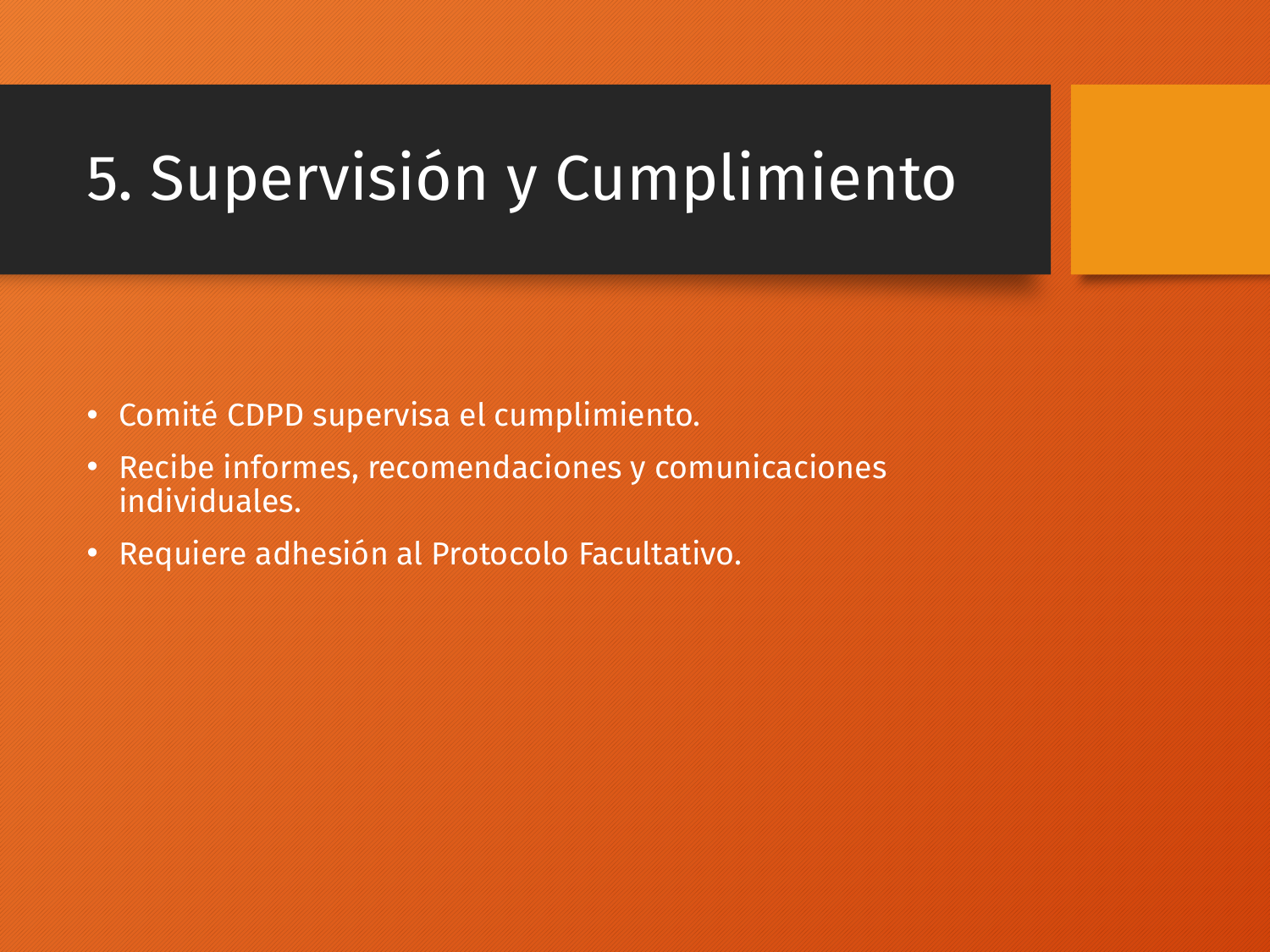

# 5. Supervisión y Cumplimiento

Comité CDPD supervisa el cumplimiento.
Recibe informes, recomendaciones y comunicaciones individuales.
Requiere adhesión al Protocolo Facultativo.